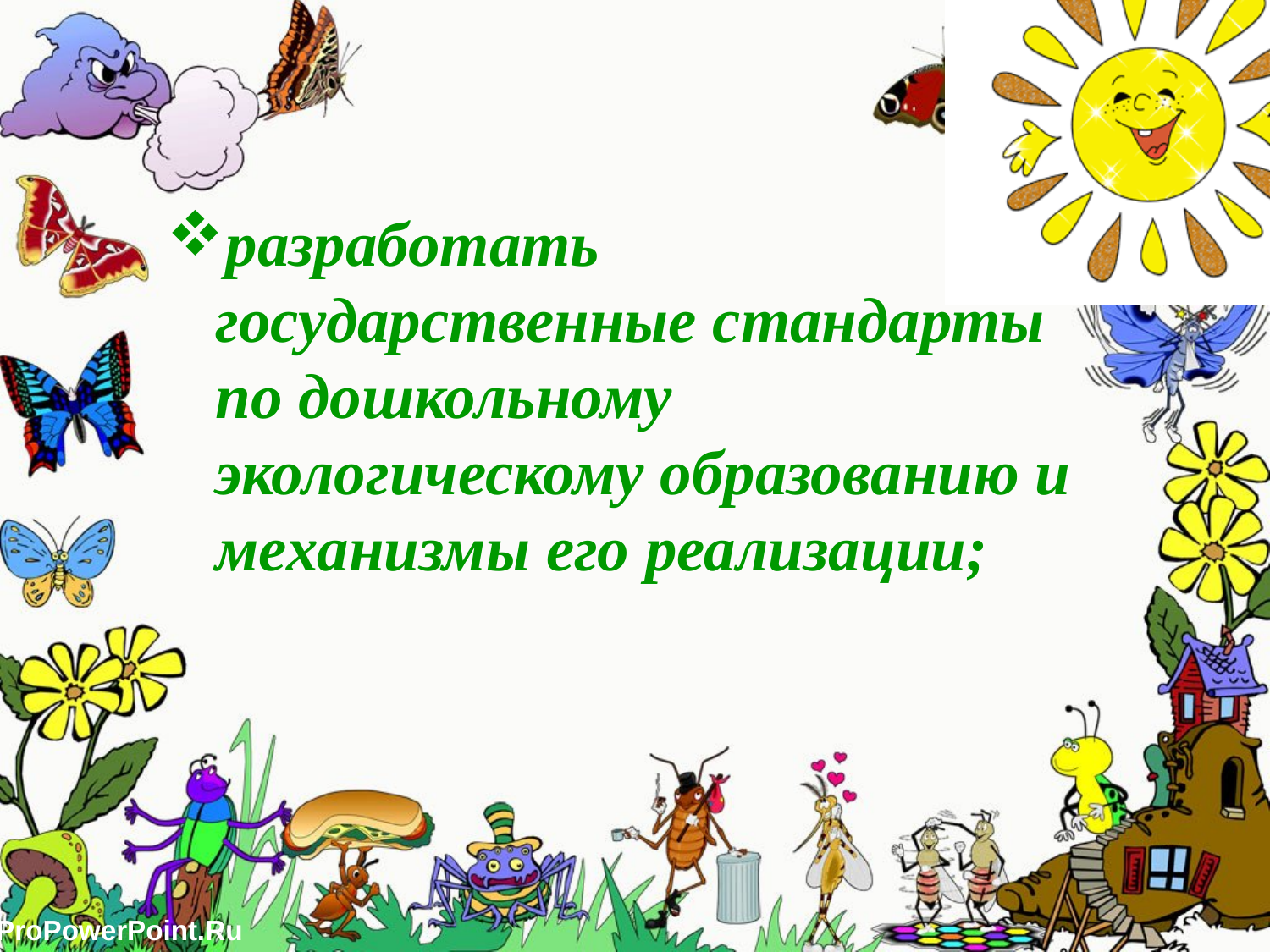

разработать государственные стандарты по дошкольному экологическому образованию и механизмы его реализации;